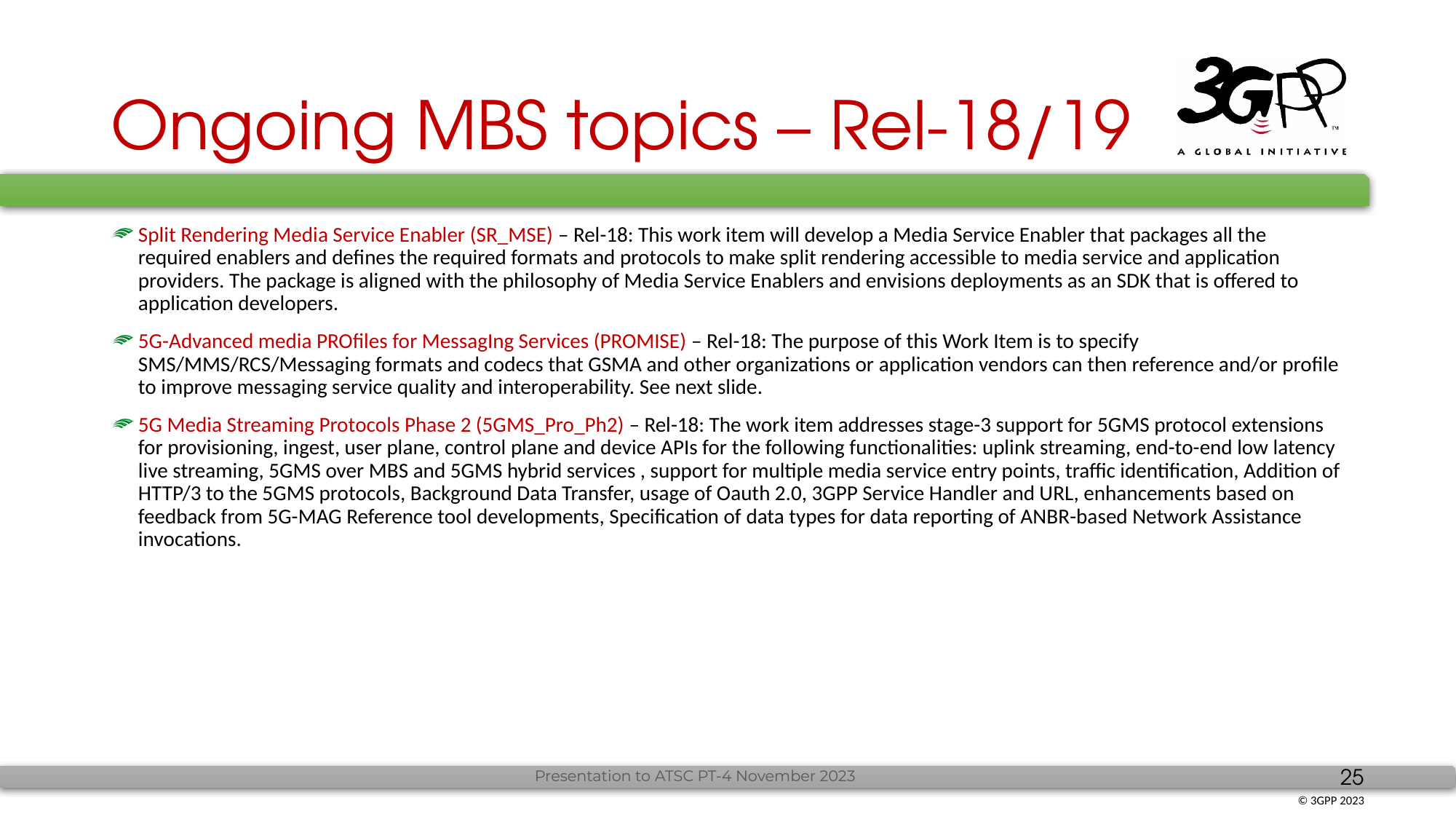

# Ongoing MBS topics – Rel-18/19
Split Rendering Media Service Enabler (SR_MSE) – Rel-18: This work item will develop a Media Service Enabler that packages all the required enablers and defines the required formats and protocols to make split rendering accessible to media service and application providers. The package is aligned with the philosophy of Media Service Enablers and envisions deployments as an SDK that is offered to application developers.
5G-Advanced media PROfiles for MessagIng Services (PROMISE) – Rel-18: The purpose of this Work Item is to specify SMS/MMS/RCS/Messaging formats and codecs that GSMA and other organizations or application vendors can then reference and/or profile to improve messaging service quality and interoperability. See next slide.
5G Media Streaming Protocols Phase 2 (5GMS_Pro_Ph2) – Rel-18: The work item addresses stage-3 support for 5GMS protocol extensions for provisioning, ingest, user plane, control plane and device APIs for the following functionalities: uplink streaming, end-to-end low latency live streaming, 5GMS over MBS and 5GMS hybrid services , support for multiple media service entry points, traffic identification, Addition of HTTP/3 to the 5GMS protocols, Background Data Transfer, usage of Oauth 2.0, 3GPP Service Handler and URL, enhancements based on feedback from 5G-MAG Reference tool developments, Specification of data types for data reporting of ANBR-based Network Assistance invocations.